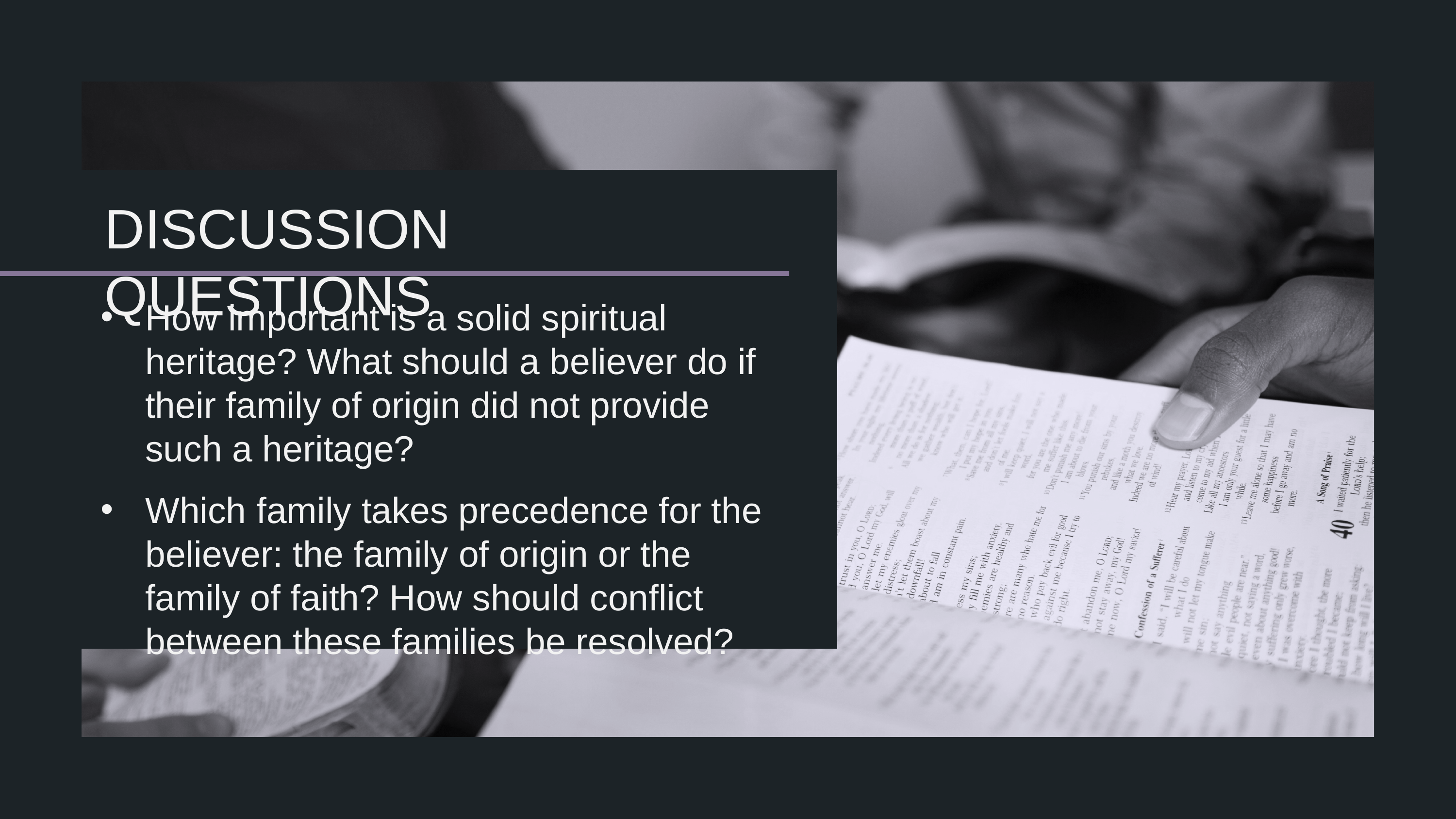

How important is a solid spiritual heritage? What should a believer do if their family of origin did not provide such a heritage?
Which family takes precedence for the believer: the family of origin or the family of faith? How should conflict between these families be resolved?